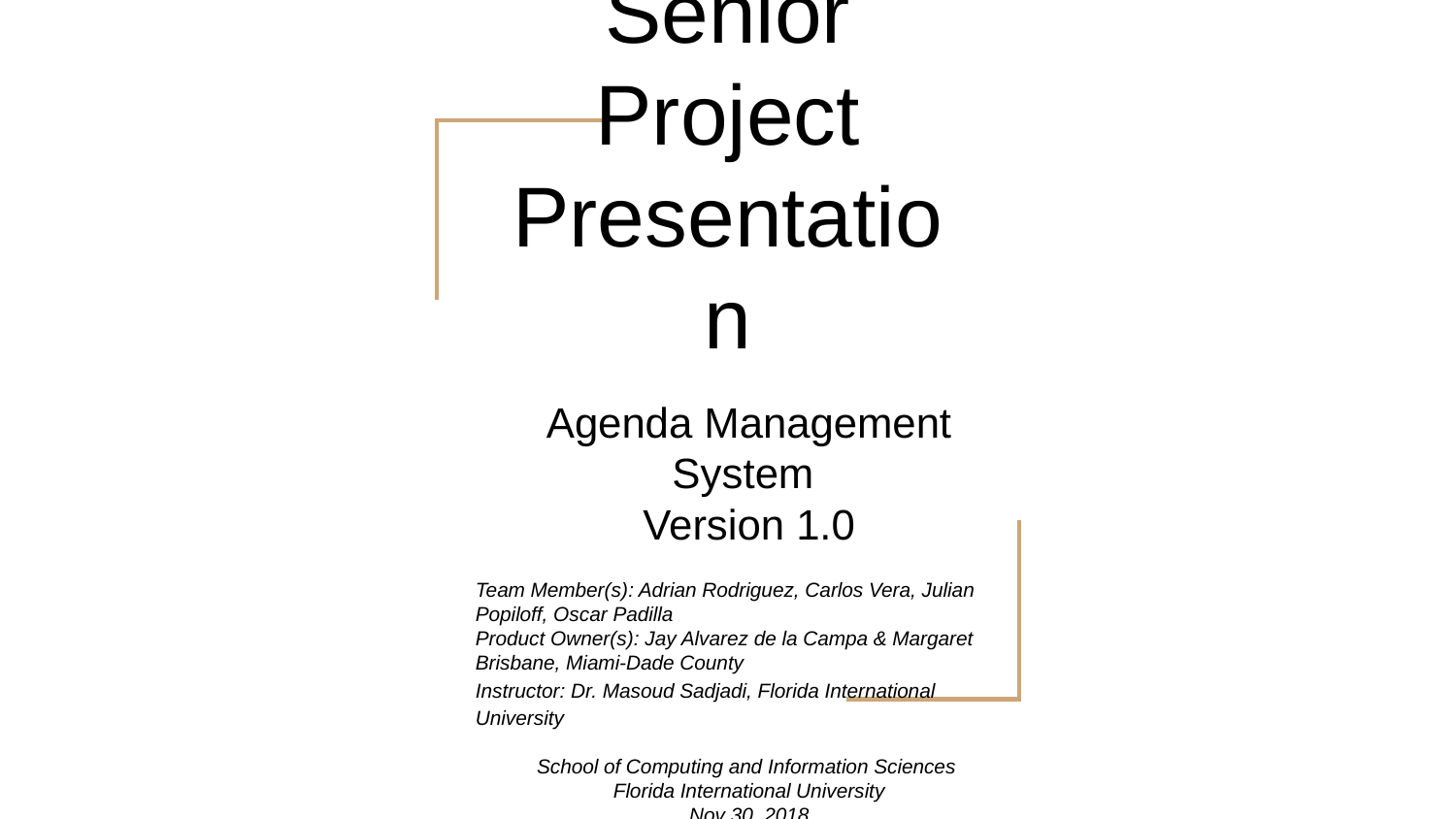

# Senior Project Presentation
Agenda Management System
Version 1.0

Team Member(s): Adrian Rodriguez, Carlos Vera, Julian Popiloff, Oscar Padilla
Product Owner(s): Jay Alvarez de la Campa & Margaret Brisbane, Miami-Dade County
Instructor: Dr. Masoud Sadjadi, Florida International University

School of Computing and Information Sciences
Florida International University
Nov 30, 2018